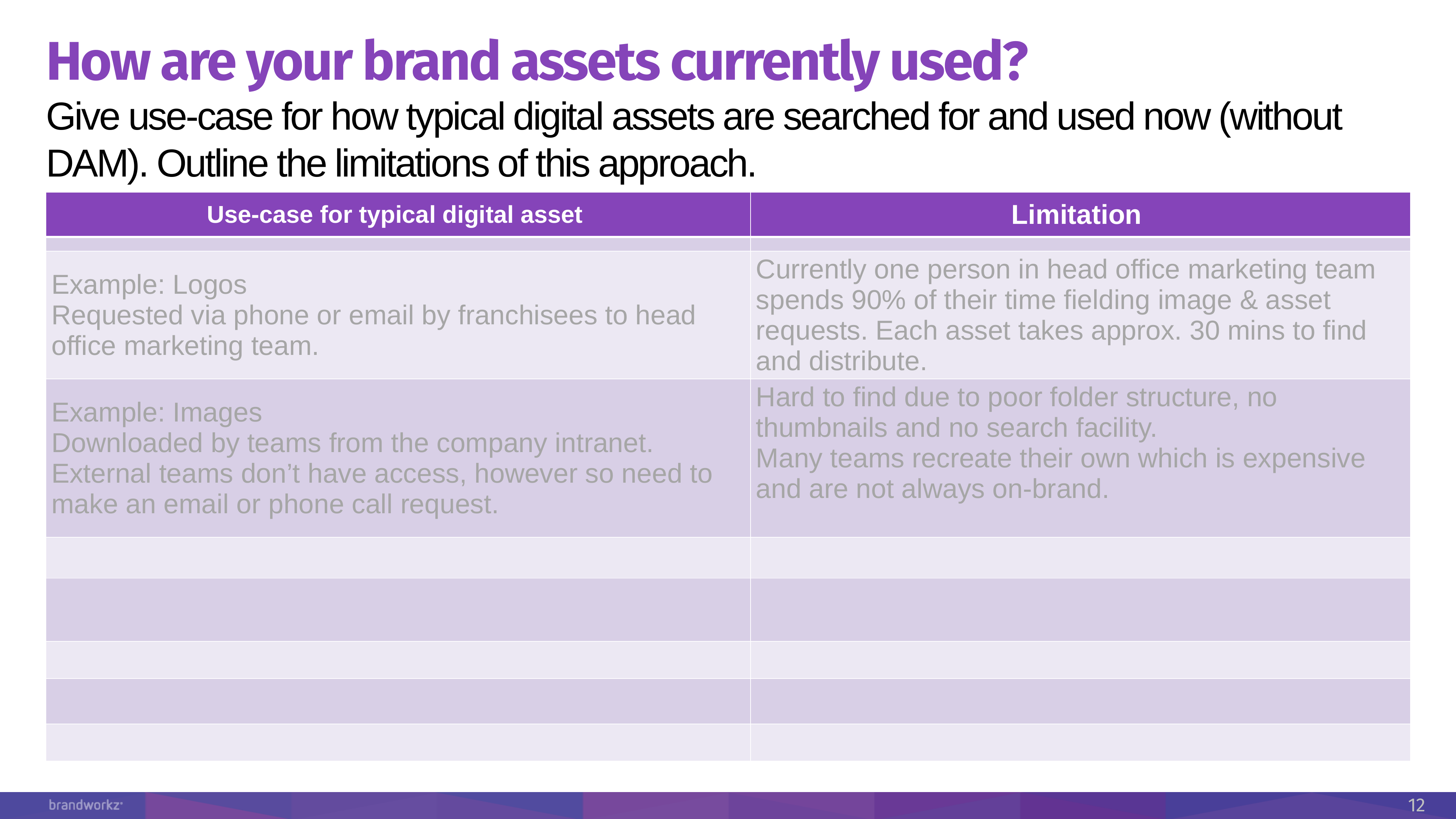

# How are your brand assets currently used? Give use-case for how typical digital assets are searched for and used now (without DAM). Outline the limitations of this approach.
| Use-case for typical digital asset | Limitation |
| --- | --- |
|  |  |
| Example: Logos Requested via phone or email by franchisees to head office marketing team. | Currently one person in head office marketing team spends 90% of their time fielding image & asset requests. Each asset takes approx. 30 mins to find and distribute. |
| Example: Images Downloaded by teams from the company intranet. External teams don’t have access, however so need to make an email or phone call request. | Hard to find due to poor folder structure, no thumbnails and no search facility. Many teams recreate their own which is expensive and are not always on-brand. |
|  |  |
|  |  |
|  |  |
|  |  |
|  |  |